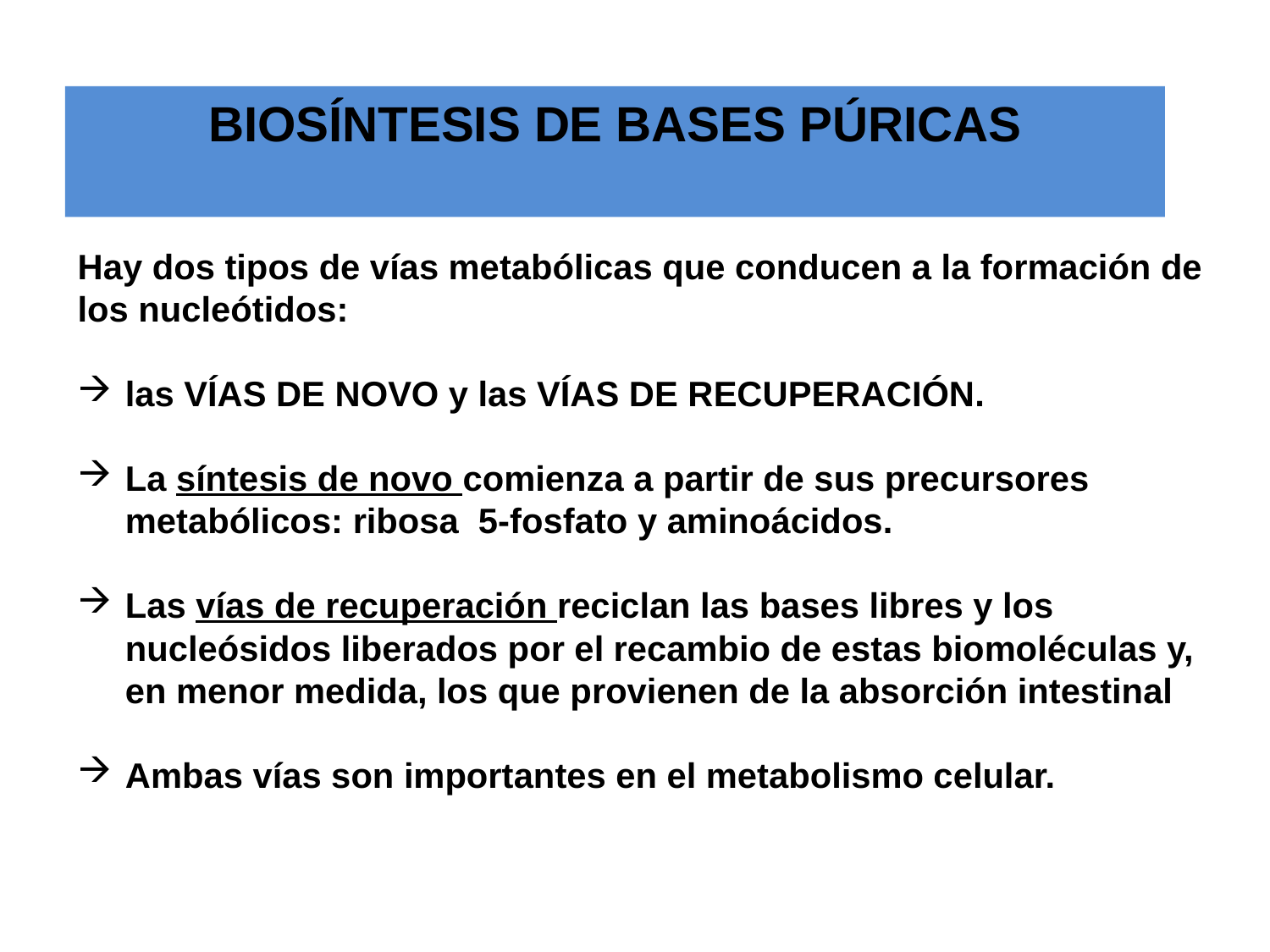

BIOSÍNTESIS DE BASES PÚRICAS

Hay dos tipos de vías metabólicas que conducen a la formación de los nucleótidos:

las VÍAS DE NOVO y las VÍAS DE RECUPERACIÓN.

La síntesis de novo comienza a partir de sus precursores metabólicos: ribosa  5-fosfato y aminoácidos.

Las vías de recuperación reciclan las bases libres y los nucleósidos liberados por el recambio de estas biomoléculas y, en menor medida, los que provienen de la absorción intestinal

Ambas vías son importantes en el metabolismo celular.